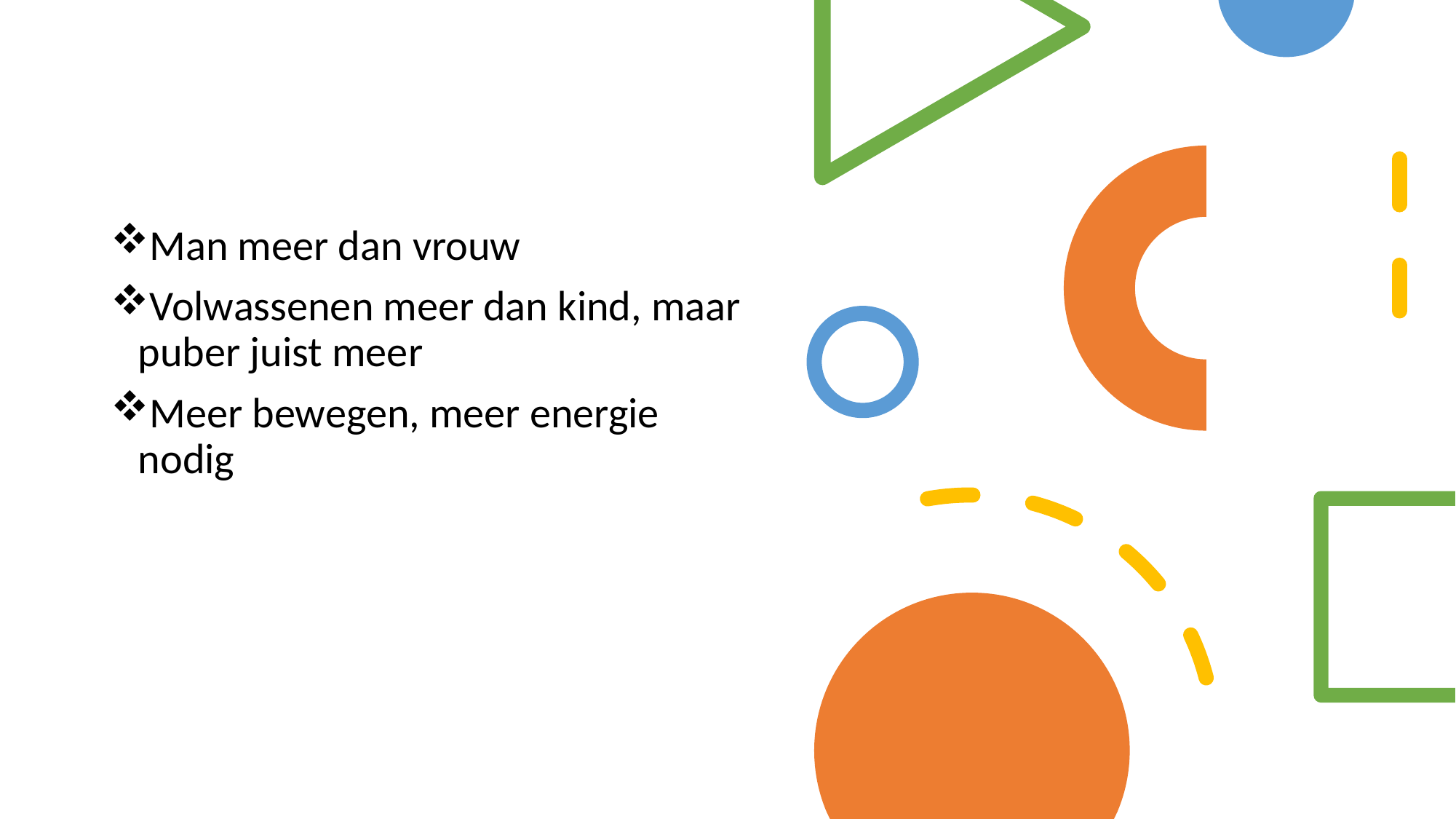

Man meer dan vrouw
Volwassenen meer dan kind, maar puber juist meer
Meer bewegen, meer energie nodig